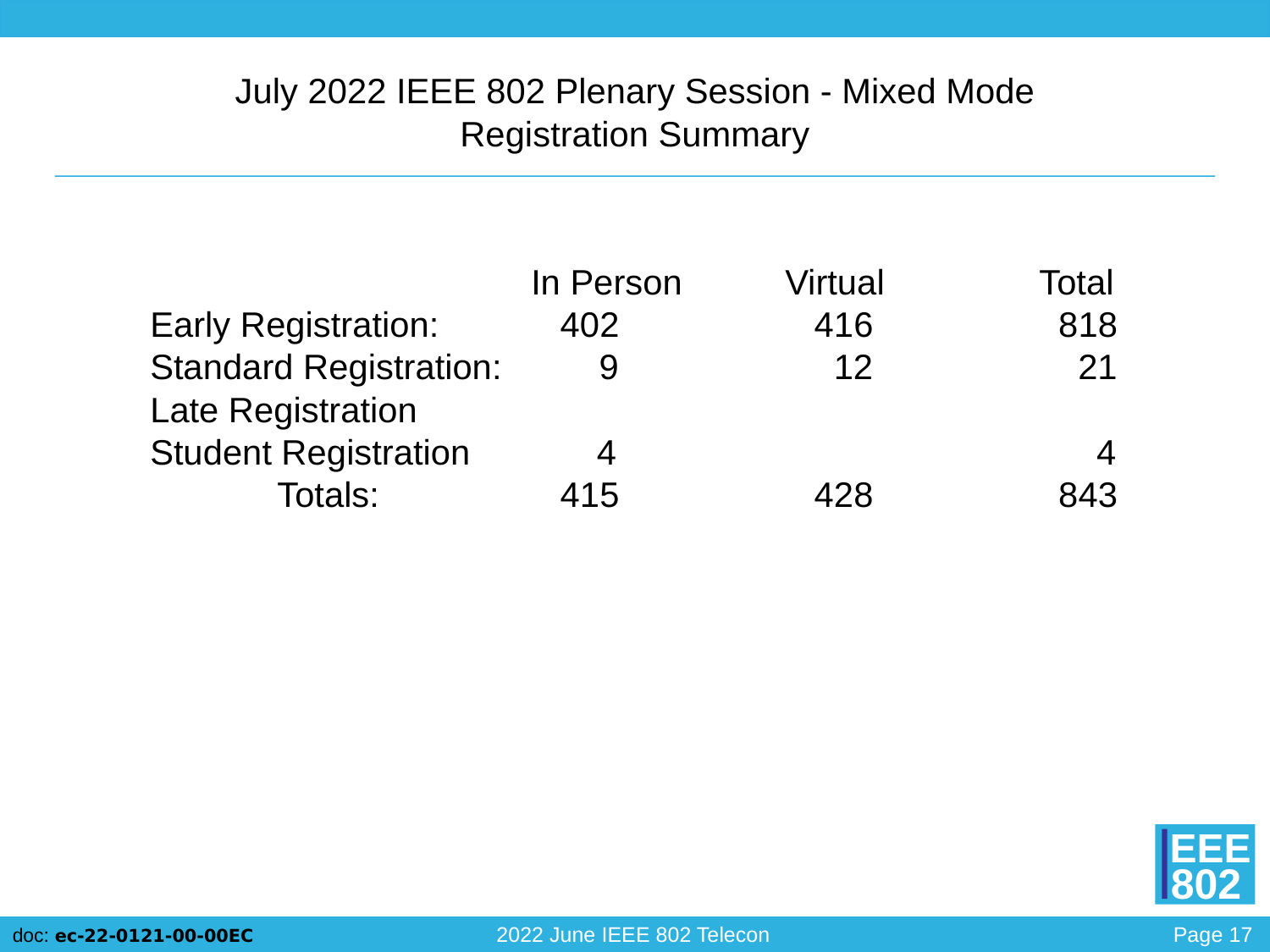

# July 2022 IEEE 802 Plenary Session - Mixed Mode Registration Summary
			In Person	Virtual		Total
Early Registration:	   402		   416		  818
Standard Registration:	       9		     12		    21
Late Registration
Student Registration             4		                                4
	Totals: 	   	   415		   428		  843